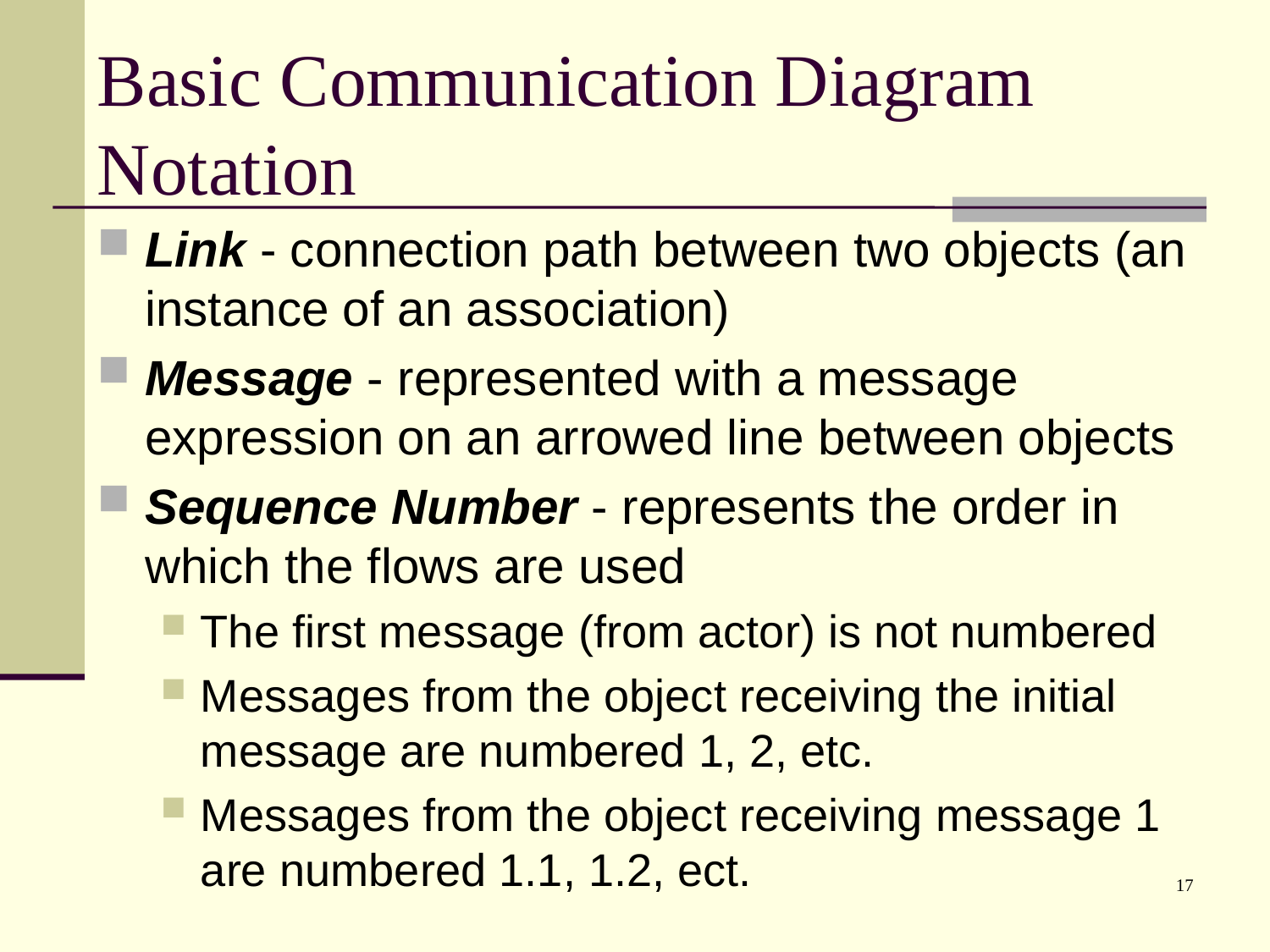

# Basic Communication Diagram Notation
Link - connection path between two objects (an instance of an association)
Message - represented with a message expression on an arrowed line between objects
Sequence Number - represents the order in which the flows are used
The first message (from actor) is not numbered
Messages from the object receiving the initial message are numbered 1, 2, etc.
Messages from the object receiving message 1 are numbered 1.1, 1.2, ect.
17